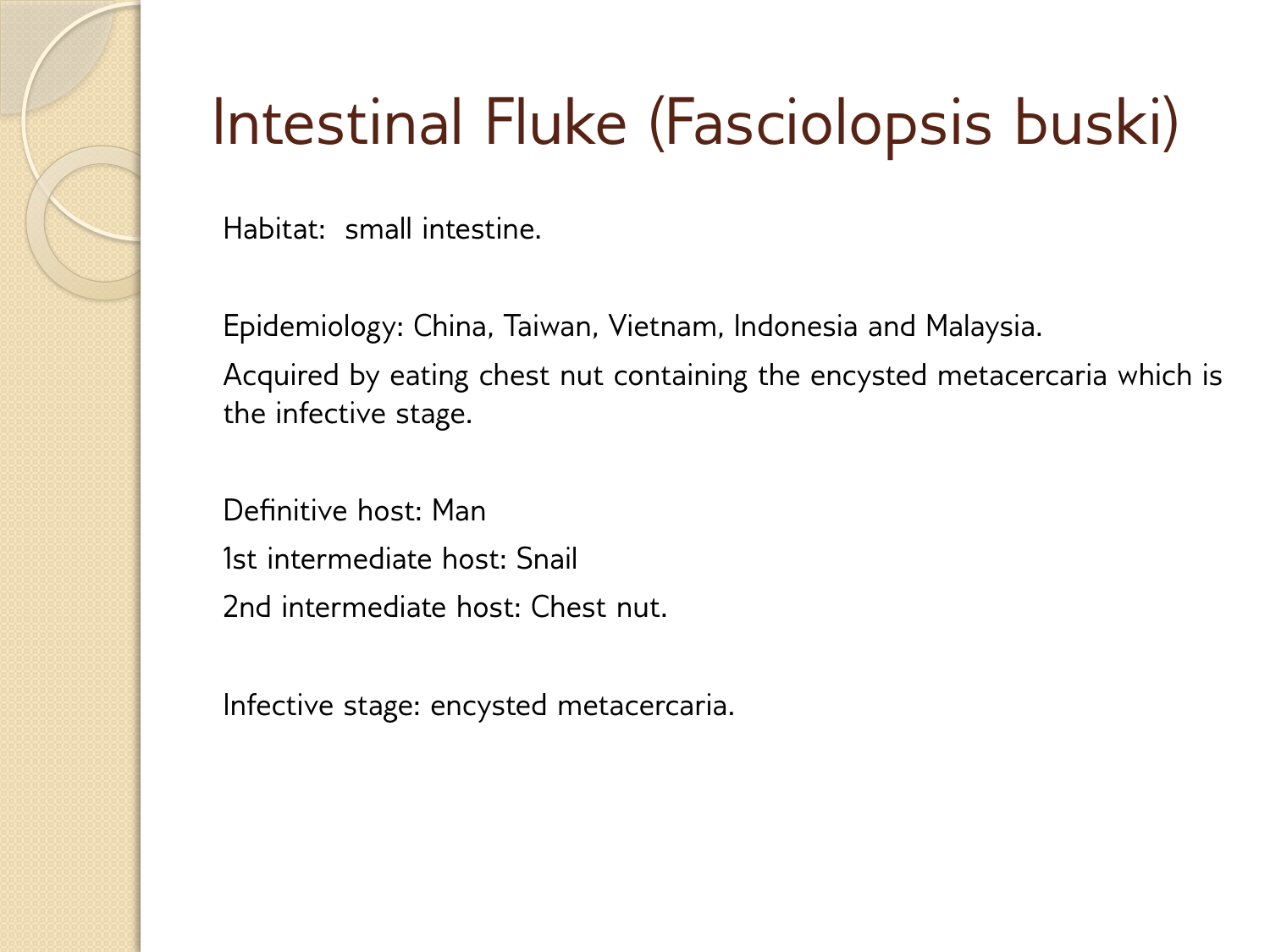

# Intestinal Fluke (Fasciolopsis buski)
Habitat:  small intestine.

Epidemiology: China, Taiwan, Vietnam, Indonesia and Malaysia.
Acquired by eating chest nut containing the encysted metacercaria which is the infective stage.

Definitive host: Man
1st intermediate host: Snail
2nd intermediate host: Chest nut.

Infective stage: encysted metacercaria.